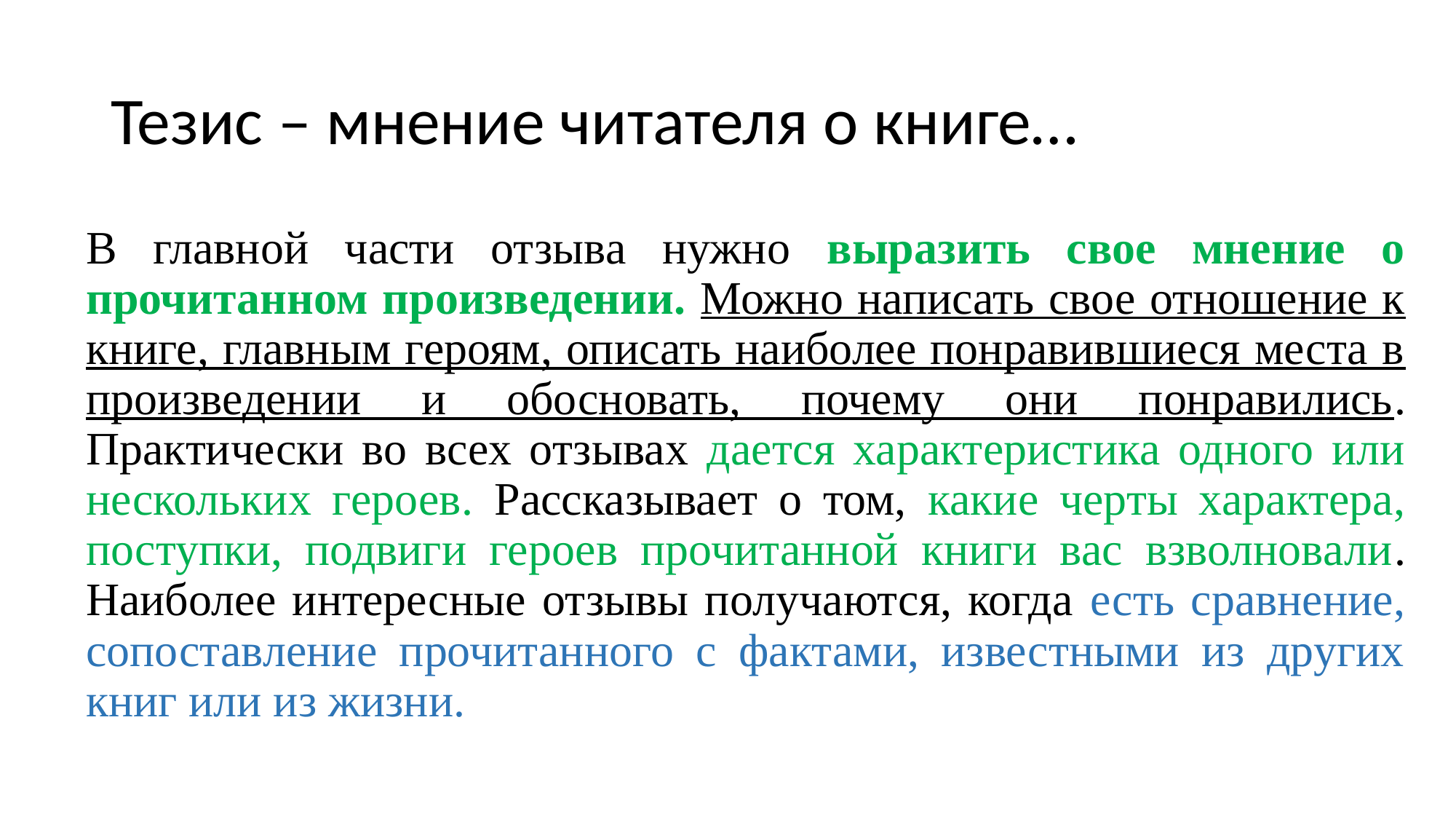

# Тезис – мнение читателя о книге…
В главной части отзыва нужно выразить свое мнение о прочитанном произведении. Можно написать свое отношение к книге, главным героям, описать наиболее понравившиеся места в произведении и обосновать, почему они понравились. Практически во всех отзывах дается характеристика одного или нескольких героев. Рассказывает о том, какие черты характера, поступки, подвиги героев прочитанной книги вас взволновали. Наиболее интересные отзывы получаются, когда есть сравнение, сопоставление прочитанного с фактами, известными из других книг или из жизни.